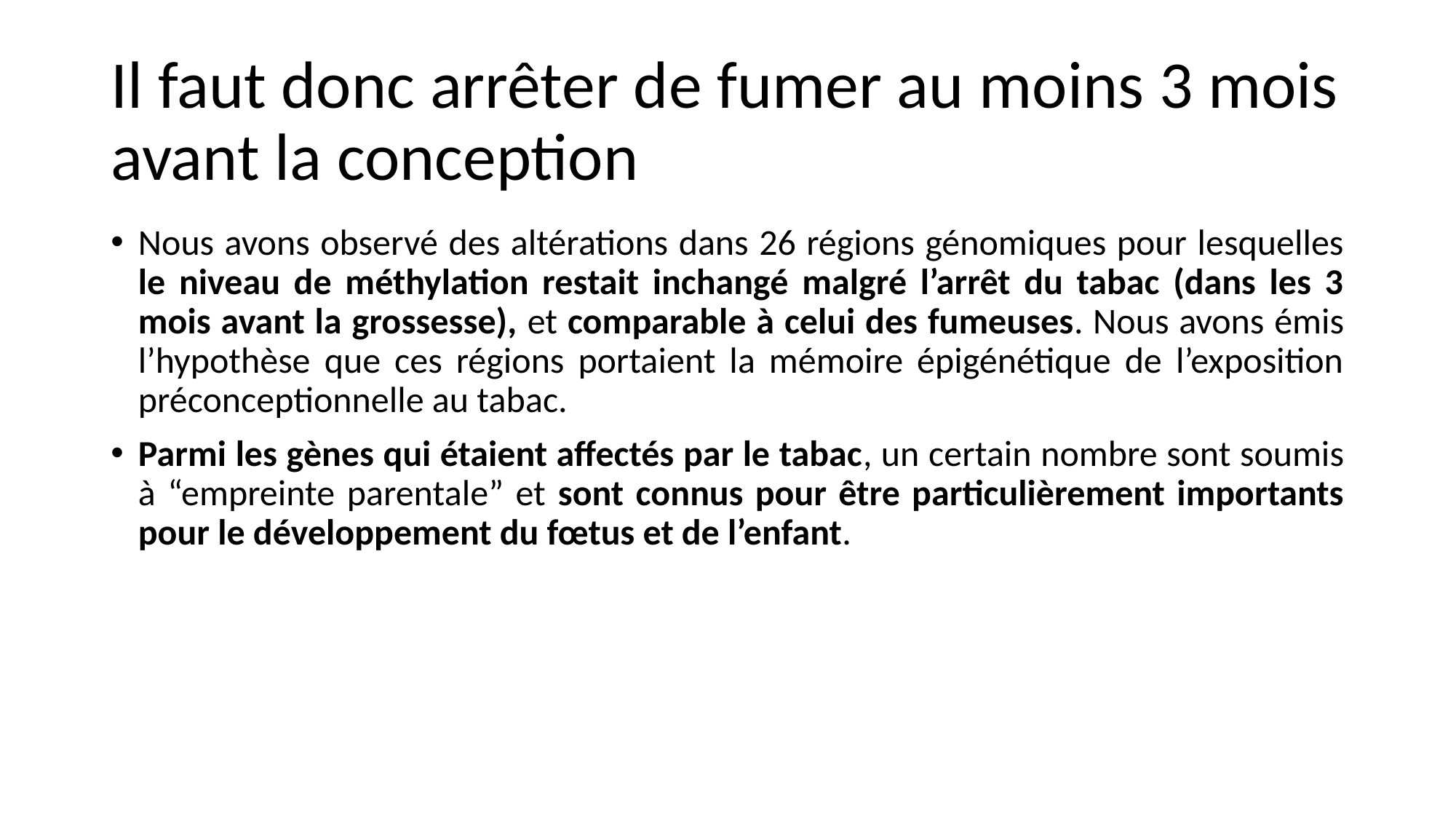

# Il faut donc arrêter de fumer au moins 3 mois avant la conception
Nous avons observé des altérations dans 26 régions génomiques pour lesquelles le niveau de méthylation restait inchangé malgré l’arrêt du tabac (dans les 3 mois avant la grossesse), et comparable à celui des fumeuses. Nous avons émis l’hypothèse que ces régions portaient la mémoire épigénétique de l’exposition préconceptionnelle au tabac.
Parmi les gènes qui étaient affectés par le tabac, un certain nombre sont soumis à “empreinte parentale” et sont connus pour être particulièrement importants pour le développement du fœtus et de l’enfant.